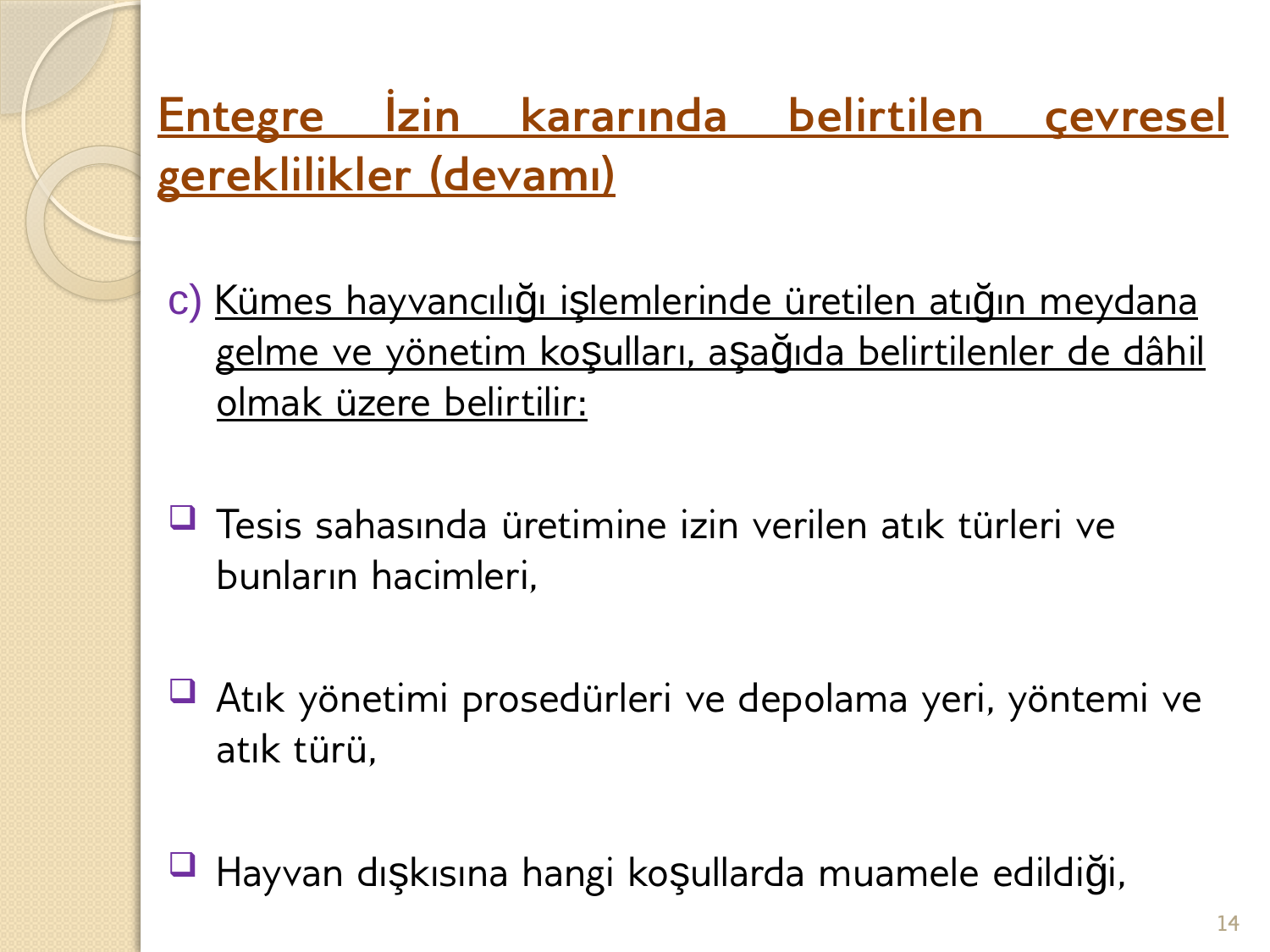

# Entegre İzin kararında belirtilen çevresel gereklilikler (devamı)
c) Kümes hayvancılığı işlemlerinde üretilen atığın meydana gelme ve yönetim koşulları, aşağıda belirtilenler de dâhil olmak üzere belirtilir:

Tesis sahasında üretimine izin verilen atık türleri ve bunların hacimleri,

Atık yönetimi prosedürleri ve depolama yeri, yöntemi ve atık türü,

Hayvan dışkısına hangi koşullarda muamele edildiği,
14